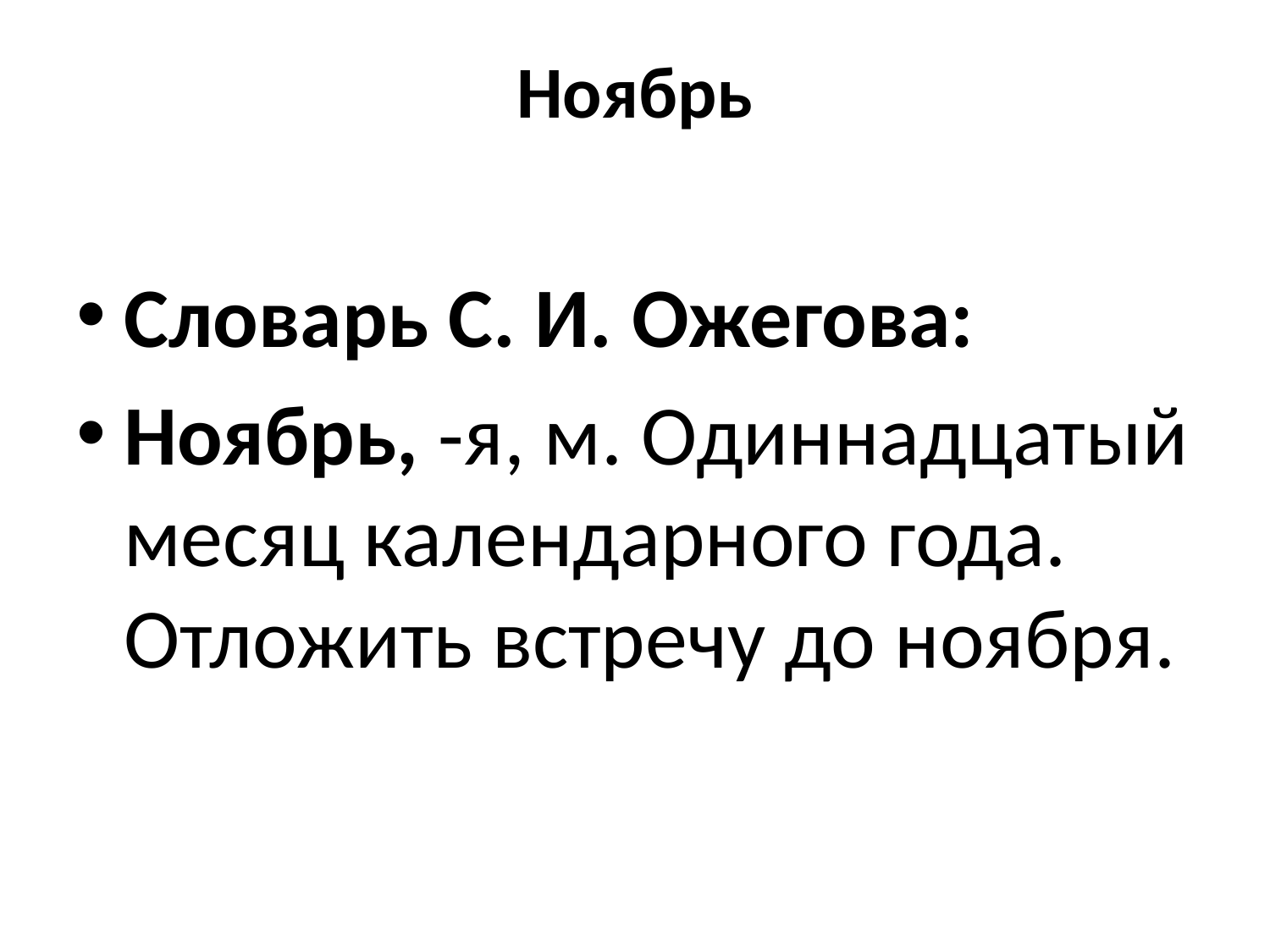

# Ноябрь
Словарь С. И. Ожегова:
Ноябрь, -я, м. Одиннадцатый месяц календарного года. Отложить встречу до ноября.